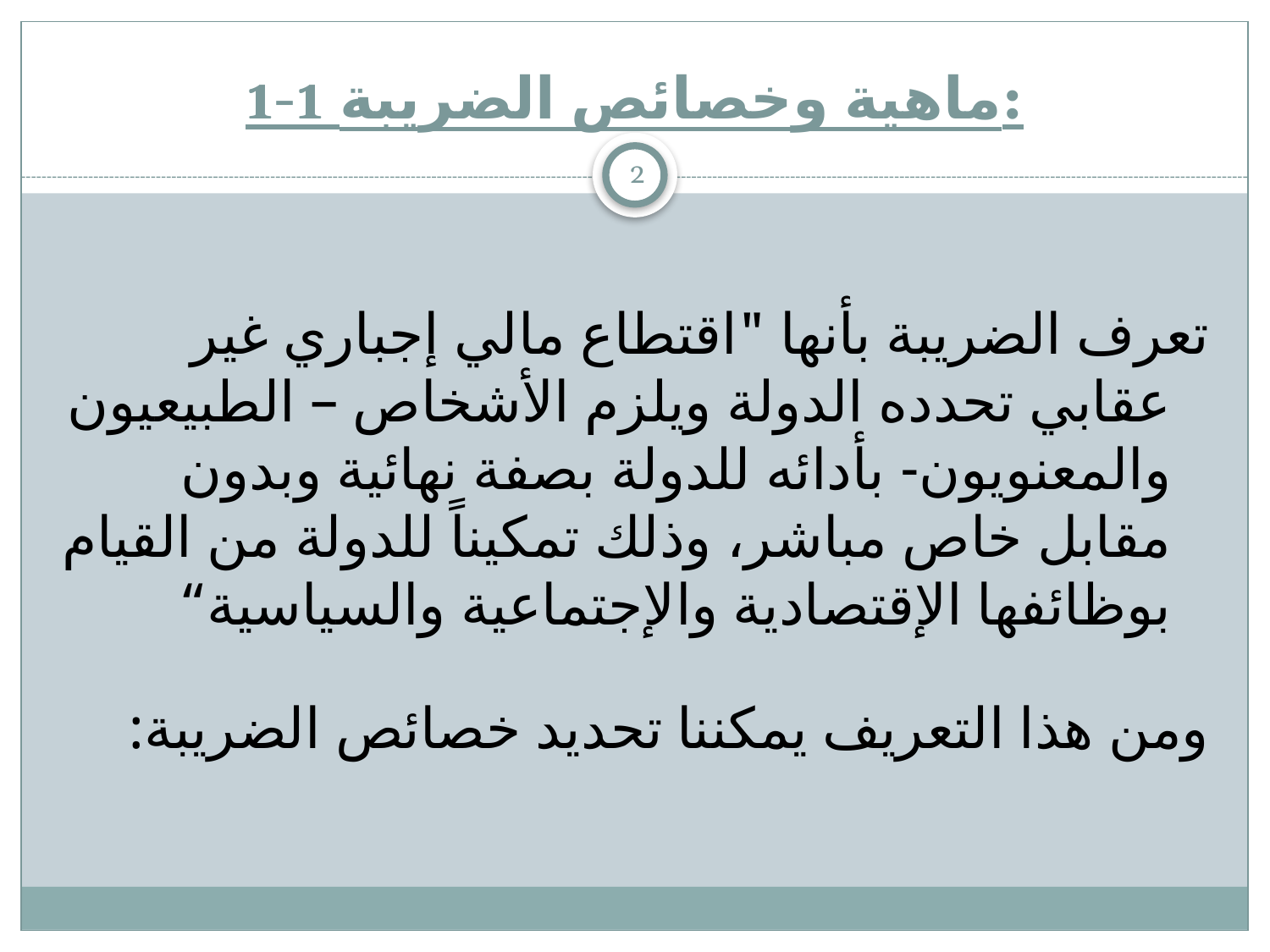

# 1-1 ماهية وخصائص الضريبة:
2

	تعرف الضريبة بأنها "اقتطاع مالي إجباري غير عقابي تحدده الدولة ويلزم الأشخاص – الطبيعيون والمعنويون- بأدائه للدولة بصفة نهائية وبدون مقابل خاص مباشر، وذلك تمكيناً للدولة من القيام بوظائفها الإقتصادية والإجتماعية والسياسية“

	ومن هذا التعريف يمكننا تحديد خصائص الضريبة: